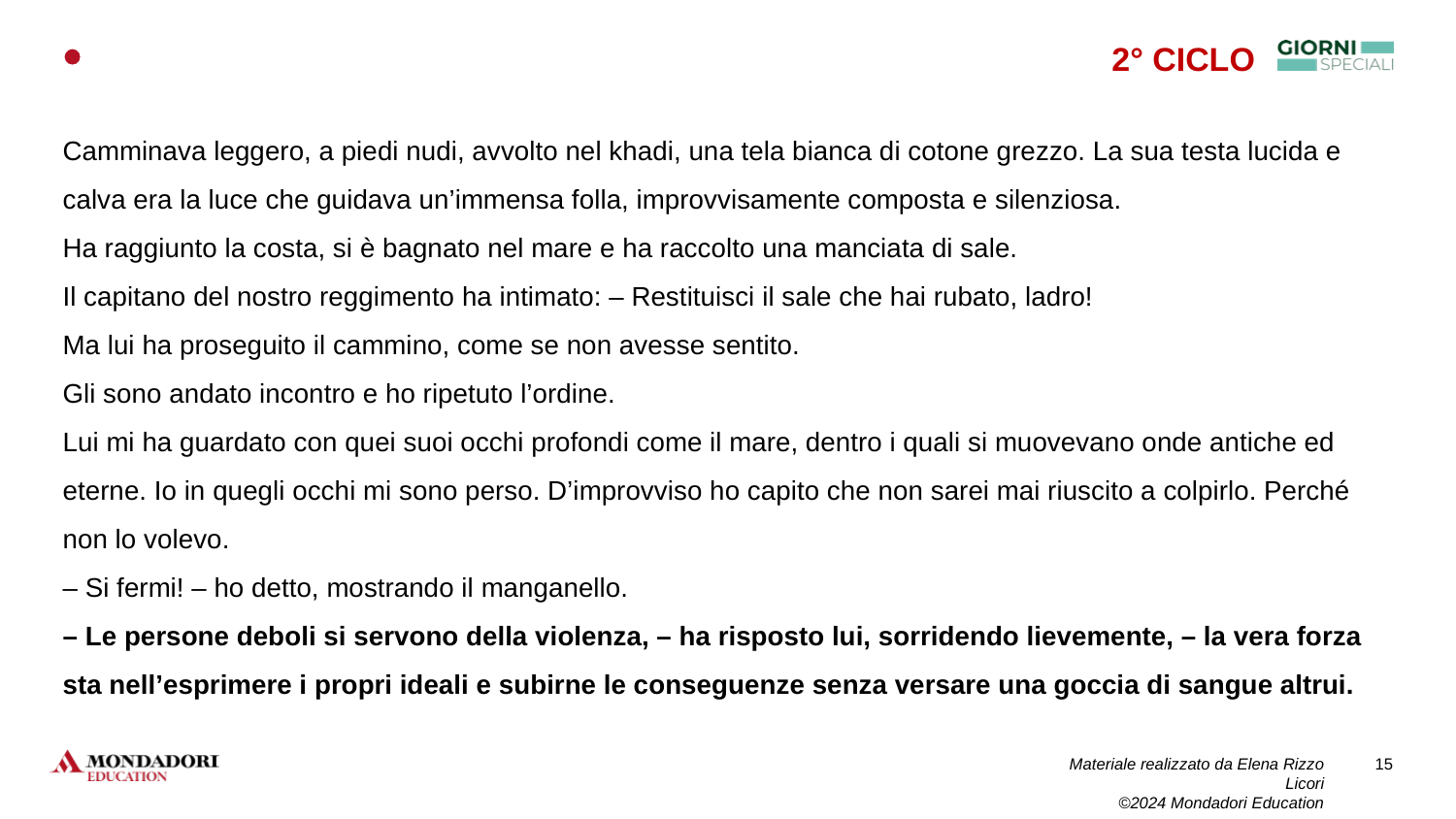

2° CICLO
Camminava leggero, a piedi nudi, avvolto nel khadi, una tela bianca di cotone grezzo. La sua testa lucida e calva era la luce che guidava un’immensa folla, improvvisamente composta e silenziosa.
Ha raggiunto la costa, si è bagnato nel mare e ha raccolto una manciata di sale.
Il capitano del nostro reggimento ha intimato: – Restituisci il sale che hai rubato, ladro!
Ma lui ha proseguito il cammino, come se non avesse sentito.
Gli sono andato incontro e ho ripetuto l’ordine.
Lui mi ha guardato con quei suoi occhi profondi come il mare, dentro i quali si muovevano onde antiche ed eterne. Io in quegli occhi mi sono perso. D’improvviso ho capito che non sarei mai riuscito a colpirlo. Perché non lo volevo.
– Si fermi! – ho detto, mostrando il manganello.
– Le persone deboli si servono della violenza, – ha risposto lui, sorridendo lievemente, – la vera forza sta nell’esprimere i propri ideali e subirne le conseguenze senza versare una goccia di sangue altrui.
Materiale realizzato da Elena Rizzo Licori
©2024 Mondadori Education
15